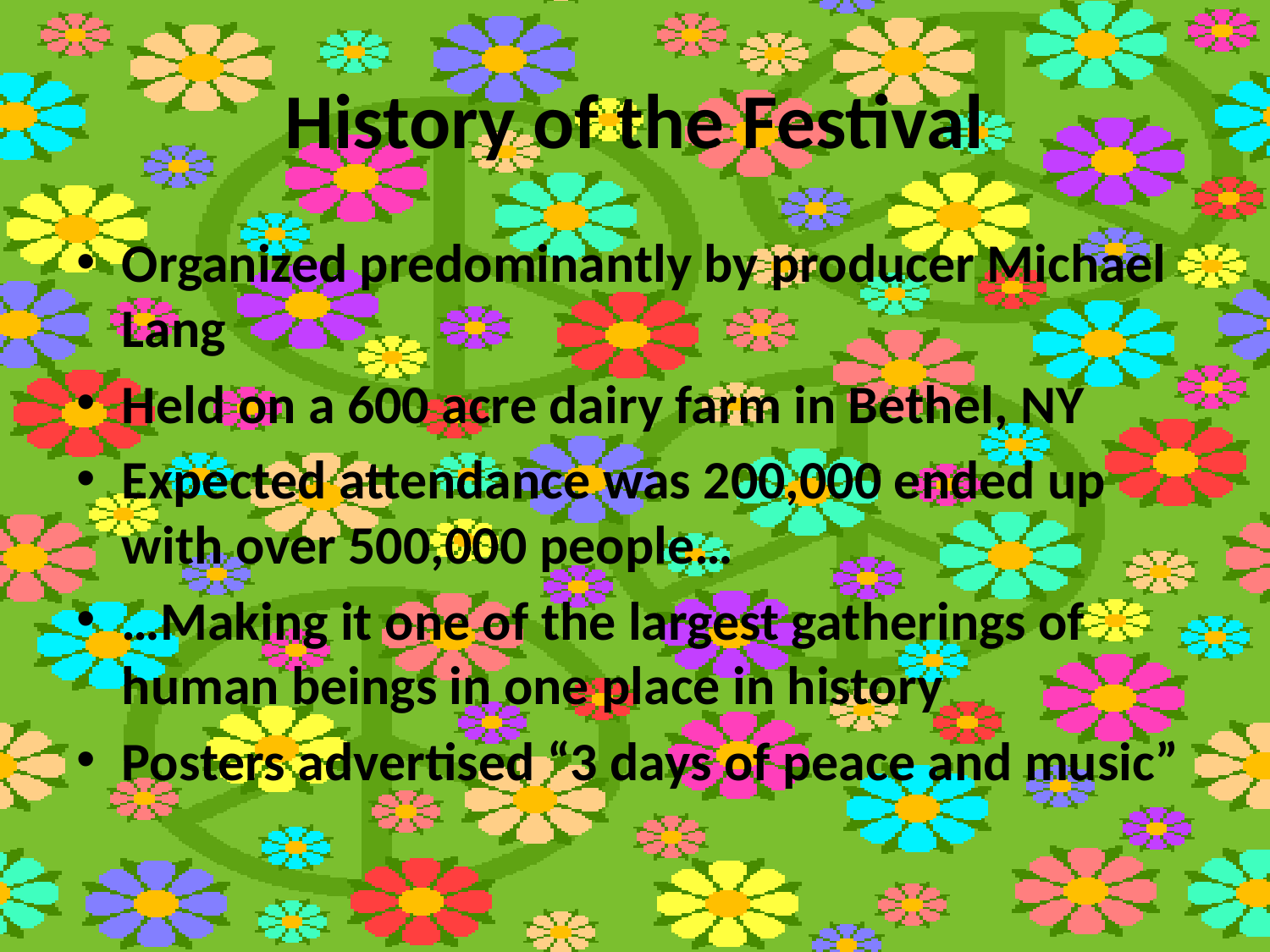

# History of the Festival
Organized predominantly by producer Michael Lang
Held on a 600 acre dairy farm in Bethel, NY
Expected attendance was 200,000 ended up with over 500,000 people…
…Making it one of the largest gatherings of human beings in one place in history
Posters advertised “3 days of peace and music”